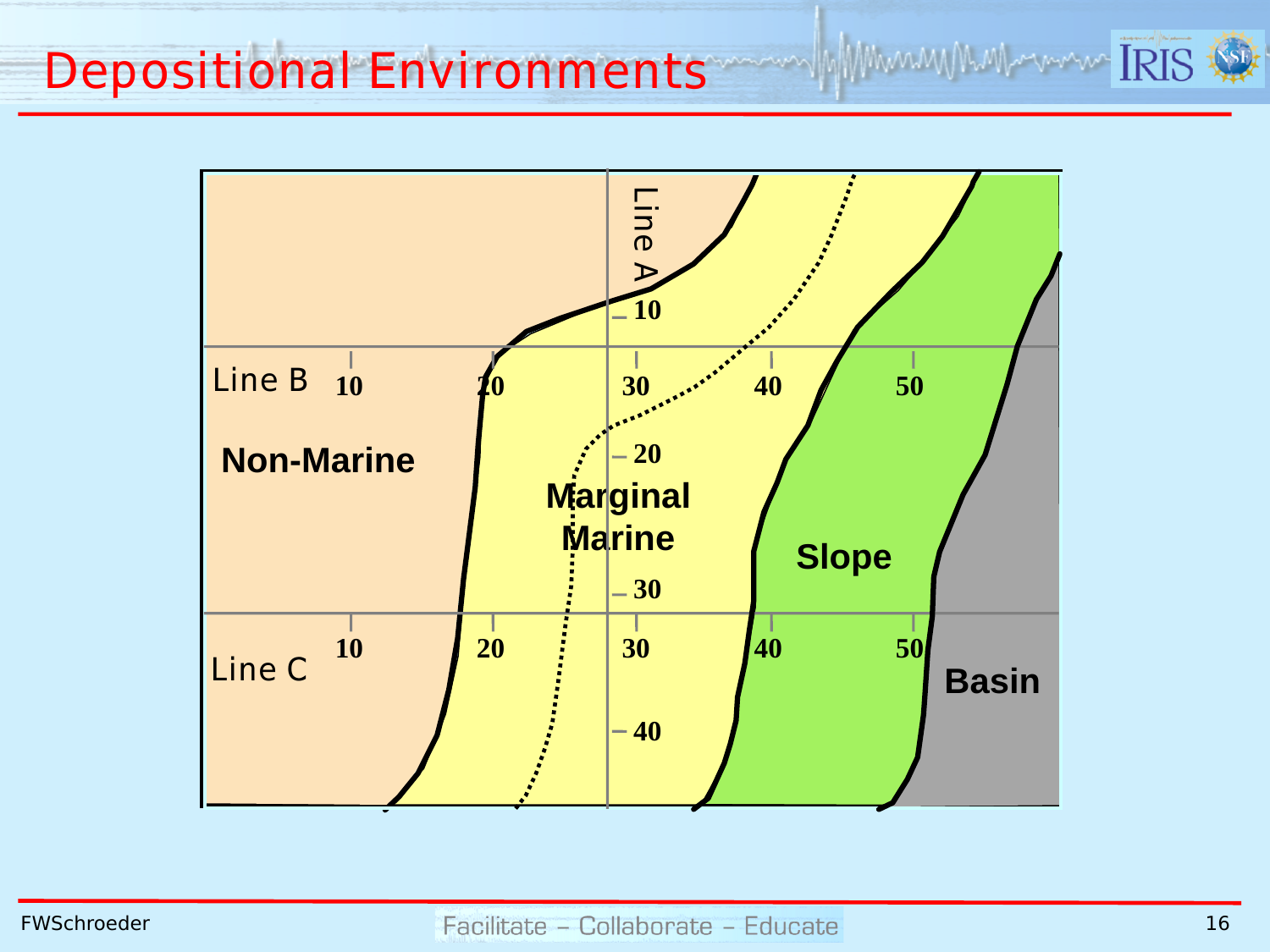

# Depositional Environments

Non-Marine

Marginal
Marine
Line A

10

Line B
10
20
30
40
50
20

Slope
30

10
20
30
40
50
Line C
Basin
40